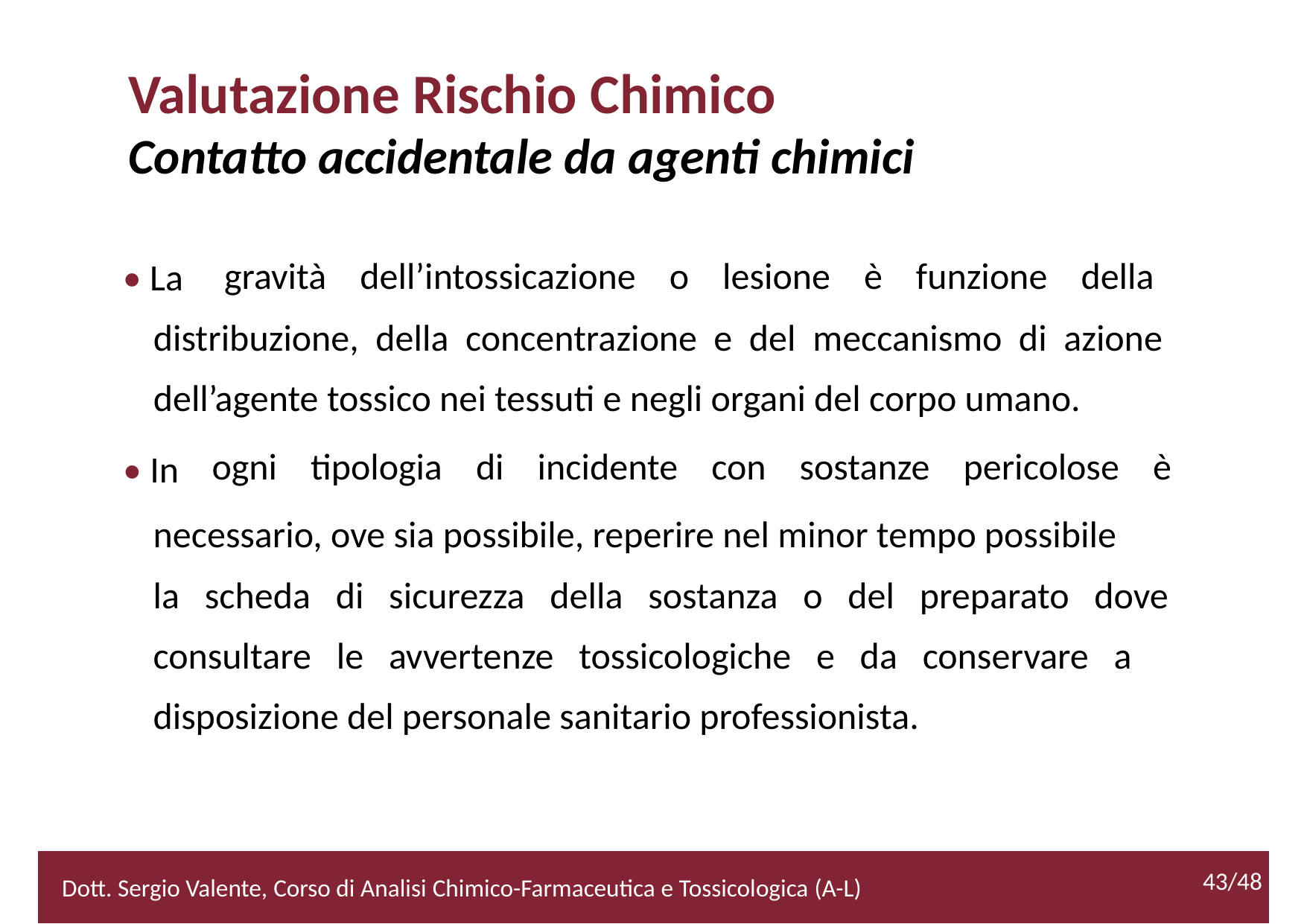

Valutazione Rischio Chimico
Contatto accidentale da agenti chimici
• La
gravità    dell’intossicazione    o    lesione    è    funzione    della
distribuzione,  della  concentrazione  e  del  meccanismo  di  azione

dell’agente tossico nei tessuti e negli organi del corpo umano.
• In
ogni    tipologia    di    incidente    con    sostanze    pericolose    è
necessario, ove sia possibile, reperire nel minor tempo possibile

la   scheda   di   sicurezza   della   sostanza   o   del   preparato   dove

consultare   le   avvertenze   tossicologiche   e   da   conservare   a

disposizione del personale sanitario professionista.

43/48
2/52
Dott. Sergio Valente, Corso di Analisi Chimico-Farmaceutica e Tossicologica (A-L)